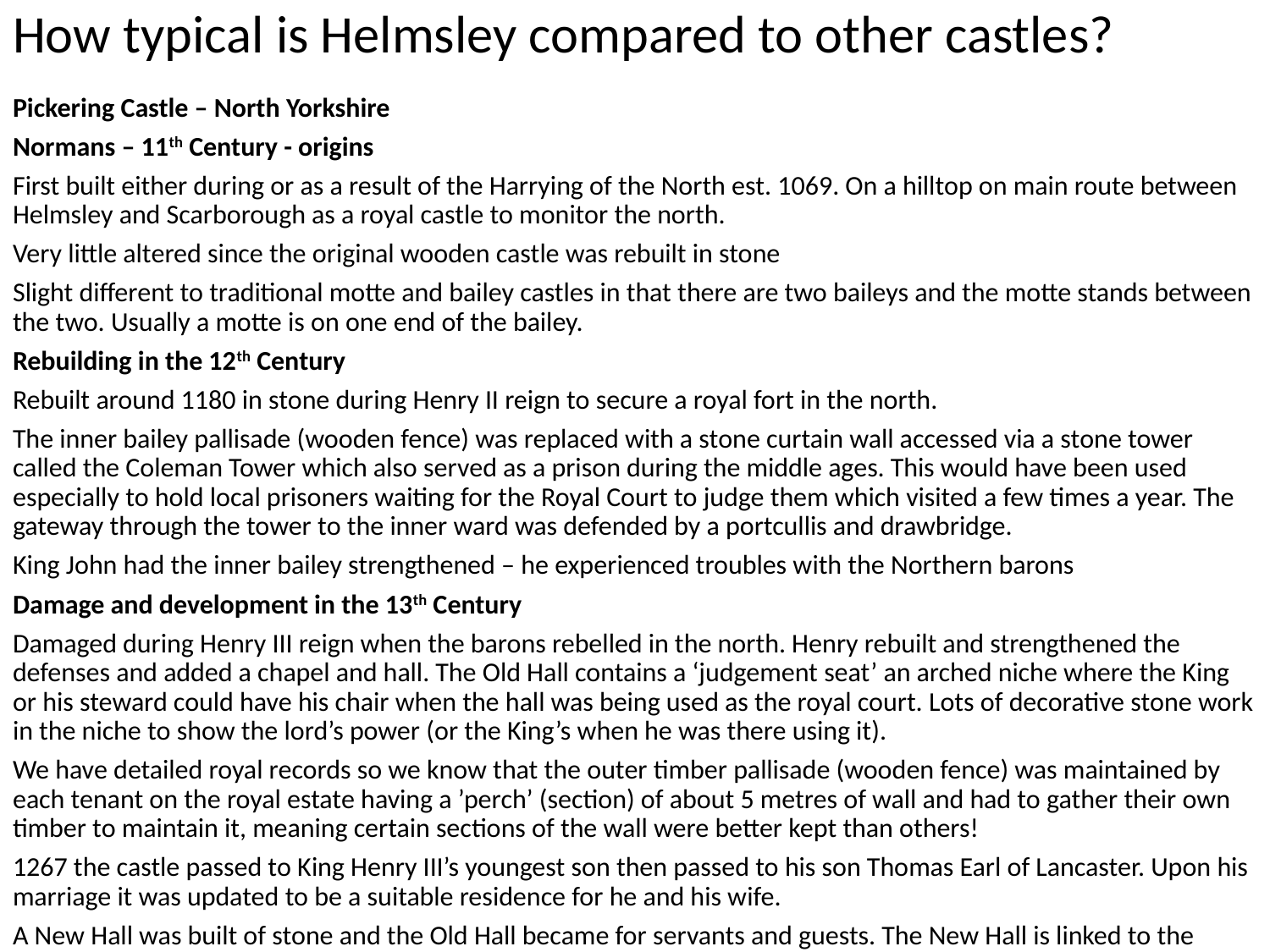

# How typical is Helmsley compared to other castles?
Pickering Castle – North Yorkshire
Normans – 11th Century - origins
First built either during or as a result of the Harrying of the North est. 1069. On a hilltop on main route between Helmsley and Scarborough as a royal castle to monitor the north.
Very little altered since the original wooden castle was rebuilt in stone
Slight different to traditional motte and bailey castles in that there are two baileys and the motte stands between the two. Usually a motte is on one end of the bailey.
Rebuilding in the 12th Century
Rebuilt around 1180 in stone during Henry II reign to secure a royal fort in the north.
The inner bailey pallisade (wooden fence) was replaced with a stone curtain wall accessed via a stone tower called the Coleman Tower which also served as a prison during the middle ages. This would have been used especially to hold local prisoners waiting for the Royal Court to judge them which visited a few times a year. The gateway through the tower to the inner ward was defended by a portcullis and drawbridge.
King John had the inner bailey strengthened – he experienced troubles with the Northern barons
Damage and development in the 13th Century
Damaged during Henry III reign when the barons rebelled in the north. Henry rebuilt and strengthened the defenses and added a chapel and hall. The Old Hall contains a ‘judgement seat’ an arched niche where the King or his steward could have his chair when the hall was being used as the royal court. Lots of decorative stone work in the niche to show the lord’s power (or the King’s when he was there using it).
We have detailed royal records so we know that the outer timber pallisade (wooden fence) was maintained by each tenant on the royal estate having a ’perch’ (section) of about 5 metres of wall and had to gather their own timber to maintain it, meaning certain sections of the wall were better kept than others!
1267 the castle passed to King Henry III’s youngest son then passed to his son Thomas Earl of Lancaster. Upon his marriage it was updated to be a suitable residence for he and his wife.
A New Hall was built of stone and the Old Hall became for servants and guests. The New Hall is linked to the chapel via a private passage.